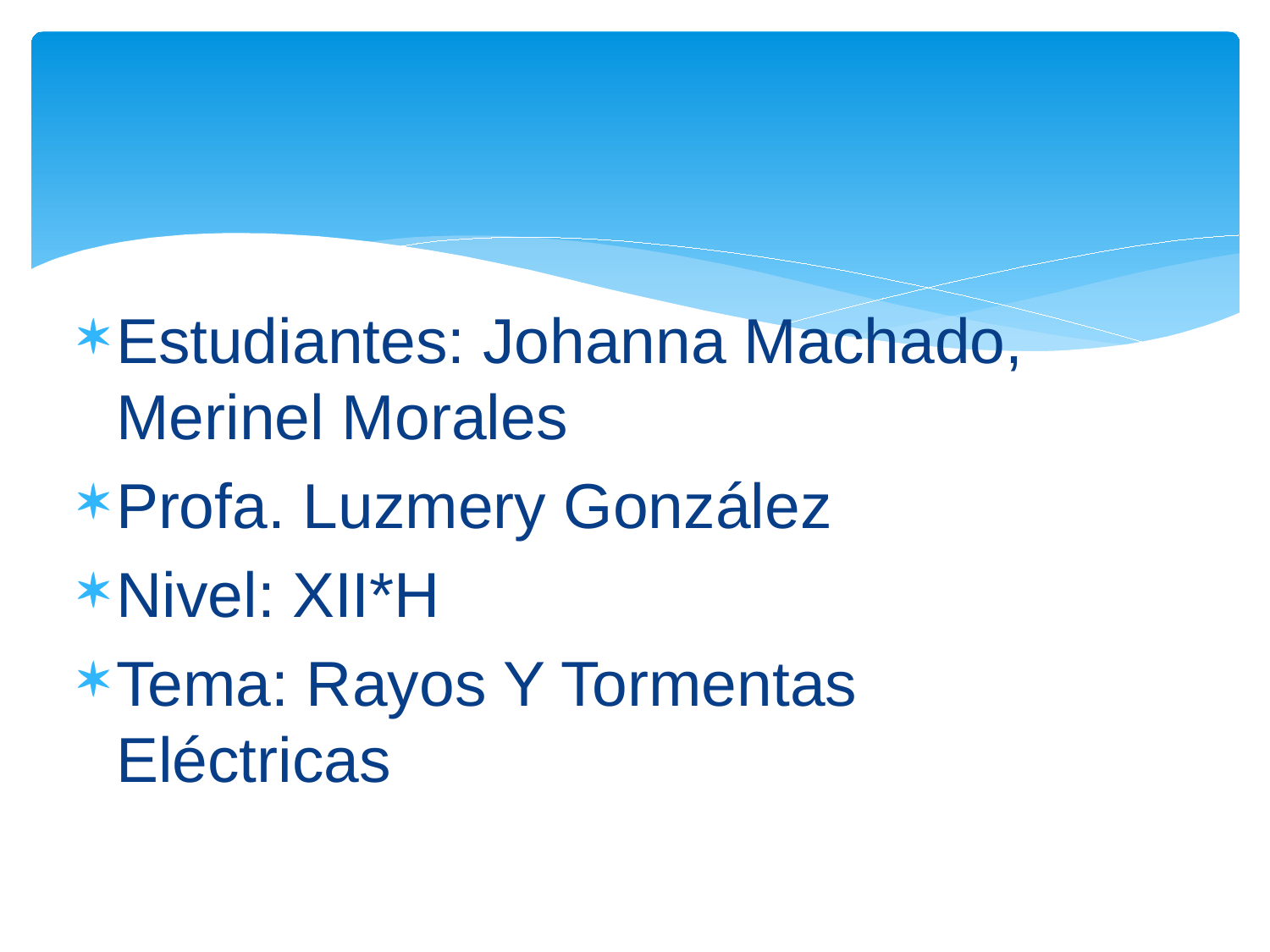

Estudiantes: Johanna Machado, Merinel Morales
Profa. Luzmery González
Nivel: XII*H
Tema: Rayos Y Tormentas Eléctricas